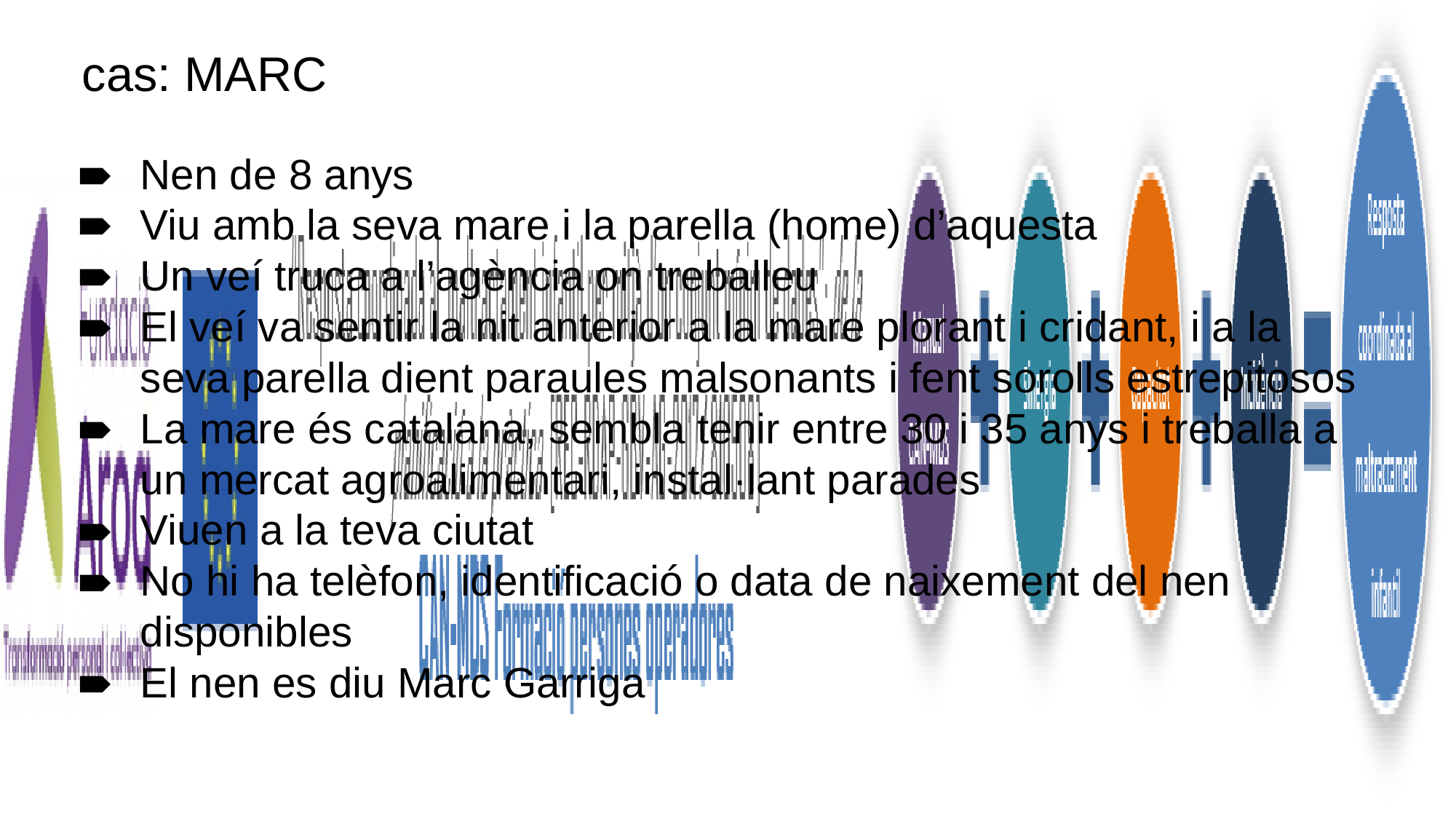

cas: MARC
Nen de 8 anys
Viu amb la seva mare i la parella (home) d’aquesta
Un veí truca a l’agència on treballeu
El veí va sentir la nit anterior a la mare plorant i cridant, i a la seva parella dient paraules malsonants i fent sorolls estrepitosos
La mare és catalana, sembla tenir entre 30 i 35 anys i treballa a un mercat agroalimentari, instal·lant parades
Viuen a la teva ciutat
No hi ha telèfon, identificació o data de naixement del nen disponibles
El nen es diu Marc Garriga
cc: Leo Reynolds - https://www.flickr.com/photos/49968232@N00